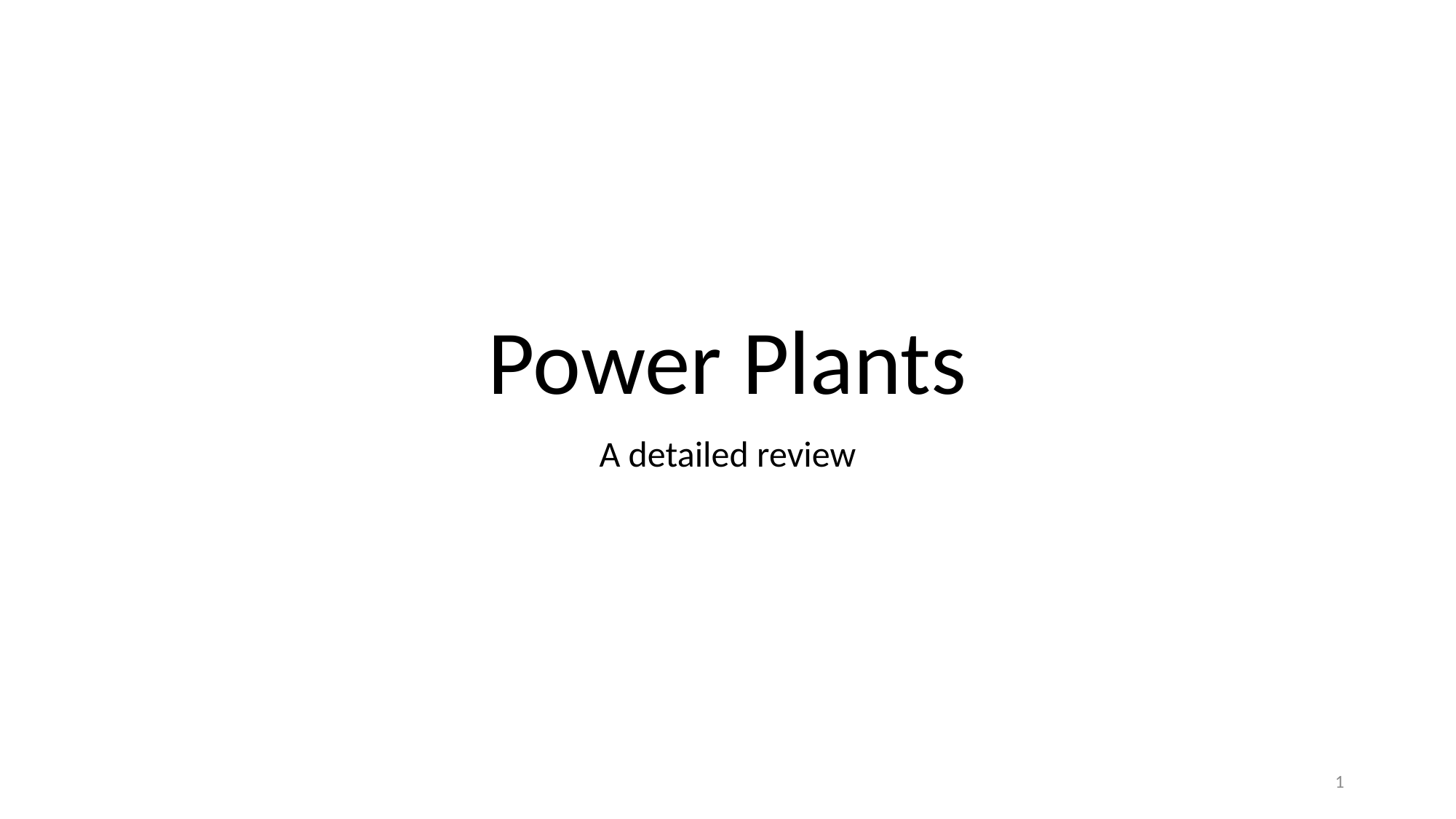

# Power Plants
A detailed review
1